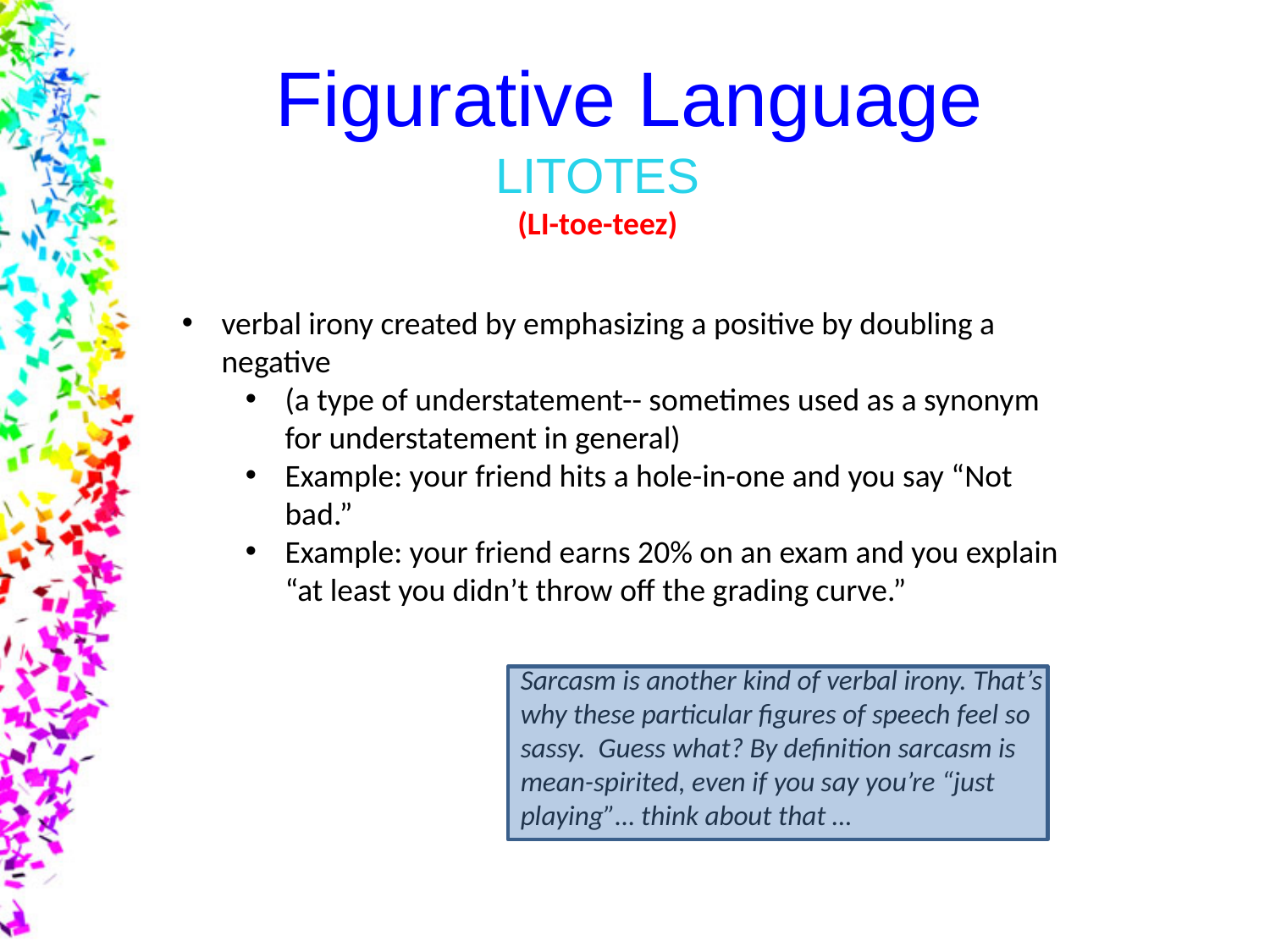

Figurative Language
LITOTES
(LI-toe-teez)
verbal irony created by emphasizing a positive by doubling a negative
(a type of understatement-- sometimes used as a synonym for understatement in general)
Example: your friend hits a hole-in-one and you say “Not bad.”
Example: your friend earns 20% on an exam and you explain “at least you didn’t throw off the grading curve.”
Sarcasm is another kind of verbal irony. That’s why these particular figures of speech feel so sassy.  Guess what? By definition sarcasm is mean-spirited, even if you say you’re “just playing”… think about that …